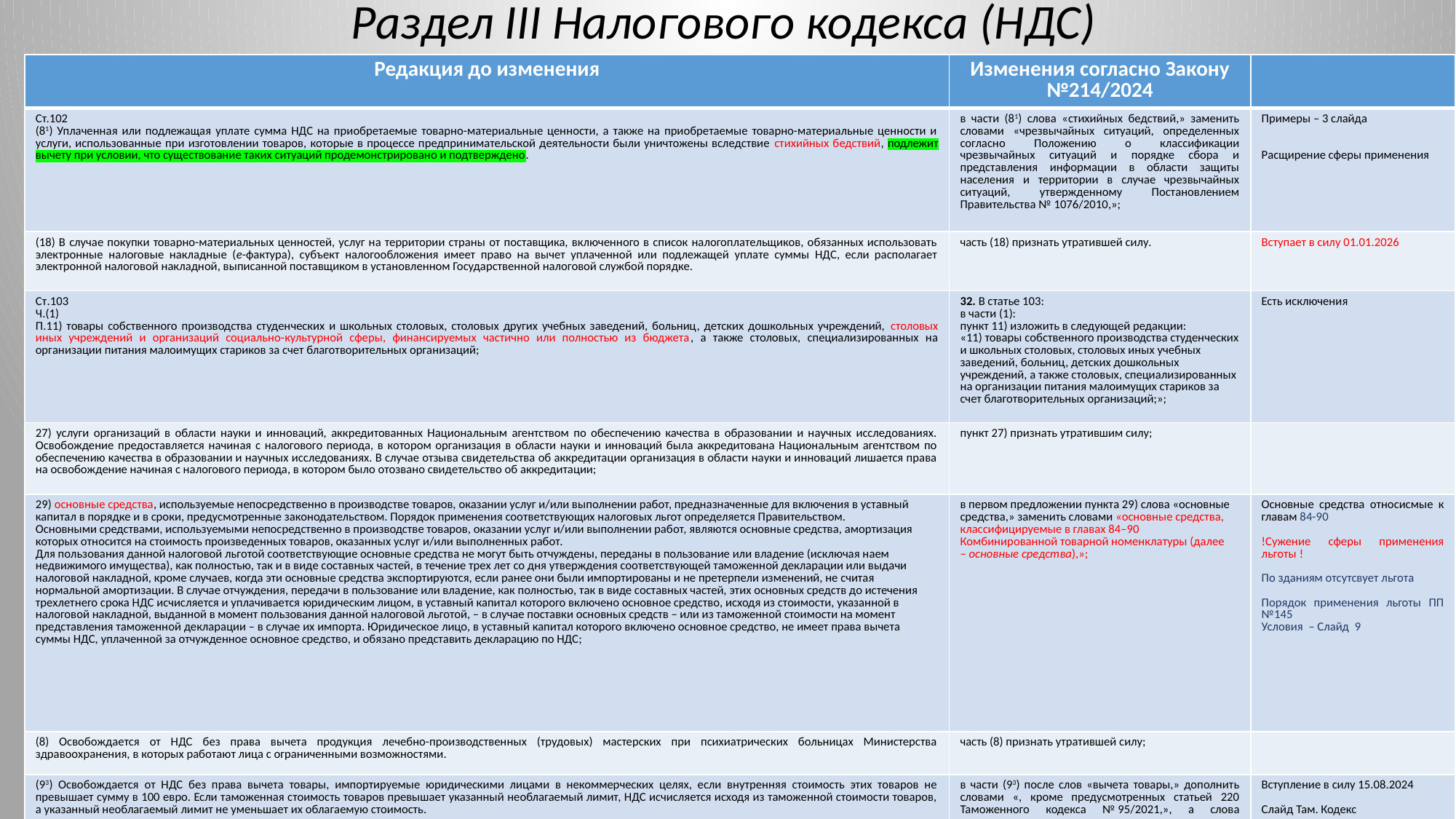

Раздел III Налогового кодекса (НДС)
| Редакция до изменения | Изменения согласно Закону №214/2024 |  |
| --- | --- | --- |
| Ст.102 (81) Уплаченная или подлежащая уплате сумма НДС на приобретаемые товарно-материальные ценности, а также на приобретаемые товарно-материальные ценности и услуги, использованные при изготовлении товаров, которые в процессе предпринимательской деятельности были уничтожены вследствие стихийных бедствий, подлежит вычету при условии, что существование таких ситуаций продемонстрировано и подтверждено. | в части (81) слова «стихийных бедствий,» заменить словами «чрезвычайных ситуаций, определенных согласно Положению о классификации чрезвычайных ситуаций и порядке сбора и представления информации в области защиты населения и территории в случае чрезвычайных ситуаций, утвержденному Постановлением Правительства № 1076/2010,»; | Примеры – 3 слайда Расщирение сферы применения |
| (18) В случае покупки товарно-материальных ценностей, услуг на территории страны от поставщика, включенного в список налогоплательщиков, обязанных использовать электронные налоговые накладные (e-фактура), субъект налогообложения имеет право на вычет уплаченной или подлежащей уплате суммы НДС, если располагает электронной налоговой накладной, выписанной поставщиком в установленном Государственной налоговой службой порядке. | часть (18) признать утратившей силу. | Вступает в силу 01.01.2026 |
| Ст.103 Ч.(1) П.11) товары собственного производства студенческих и школьных столовых, столовых других учебных заведений, больниц, детских дошкольных учреждений, столовых иных учреждений и организаций социально-культурной сферы, финансируемых частично или полностью из бюджета, а также столовых, специализированных на организации питания малоимущих стариков за счет благотворительных организаций; | 32. В статье 103: в части (1): пункт 11) изложить в следующей редакции: «11) товары собственного производства студенческих и школьных столовых, столовых иных учебных заведений, больниц, детских дошкольных учреждений, а также столовых, специализированных на организации питания малоимущих стариков за счет благотворительных организаций;»; | Есть исключения |
| 27) услуги организаций в области науки и инноваций, аккредитованных Национальным агентством по обеспечению качества в образовании и научных исследованиях. Освобождение предоставляется начиная с налогового периода, в котором организация в области науки и инноваций была аккредитована Национальным агентством по обеспечению качества в образовании и научных исследованиях. В случае отзыва свидетельства об аккредитации организация в области науки и инноваций лишается права на освобождение начиная с налогового периода, в котором было отозвано свидетельство об аккредитации; | пункт 27) признать утратившим силу; |  |
| 29) основные средства, используемые непосредственно в производстве товаров, оказании услуг и/или выполнении работ, предназначенные для включения в уставный капитал в порядке и в сроки, предусмотренные законодательством. Порядок применения соответствующих налоговых льгот определяется Правительством. Основными средствами, используемыми непосредственно в производстве товаров, оказании услуг и/или выполнении работ, являются основные средства, амортизация которых относится на стоимость произведенных товаров, оказанных услуг и/или выполненных работ. Для пользования данной налоговой льготой соответствующие основные средства не могут быть отчуждены, переданы в пользование или владение (исключая наем недвижимого имущества), как полностью, так и в виде составных частей, в течение трех лет со дня утверждения соответствующей таможенной декларации или выдачи налоговой накладной, кроме случаев, когда эти основные средства экспортируются, если ранее они были импортированы и не претерпели изменений, не считая нормальной амортизации. В случае отчуждения, передачи в пользование или владение, как полностью, так в виде составных частей, этих основных средств до истечения трехлетнего срока НДС исчисляется и уплачивается юридическим лицом, в уставный капитал которого включено основное средство, исходя из стоимости, указанной в налоговой накладной, выданной в момент пользования данной налоговой льготой, – в случае поставки основных средств – или из таможенной стоимости на момент представления таможенной декларации – в случае их импорта. Юридическое лицо, в уставный капитал которого включено основное средство, не имеет права вычета суммы НДС, уплаченной за отчужденное основное средство, и обязано представить декларацию по НДС; | в первом предложении пункта 29) слова «основные средства,» заменить словами «основные средства, классифицируемые в главах 84–90 Комбинированной товарной номенклатуры (далее – основные средства),»; | Основные средства относисмые к главам 84-90 !Сужение сферы применения льготы ! По зданиям отсутсвует льгота Порядок применения льготы ПП №145 Условия – Слайд 9 |
| (8) Освобождается от НДС без права вычета продукция лечебно-производственных (трудовых) мастерских при психиатрических больницах Министерства здравоохранения, в которых работают лица с ограниченными возможностями. | часть (8) признать утратившей силу; |  |
| (93) Освобождается от НДС без права вычета товары, импортируемые юридическими лицами в некоммерческих целях, если внутренняя стоимость этих товаров не превышает сумму в 100 евро. Если таможенная стоимость товаров превышает указанный необлагаемый лимит, НДС исчисляется исходя из таможенной стоимости товаров, а указанный необлагаемый лимит не уменьшает их облагаемую стоимость. | в части (93) после слов «вычета товары,» дополнить словами «, кроме предусмотренных статьей 220 Таможенного кодекса № 95/2021,», а слова «таможенная стоимость» заменить словами «внутренняя стоимость». | Вступление в силу 15.08.2024 Слайд Там. Кодекс |